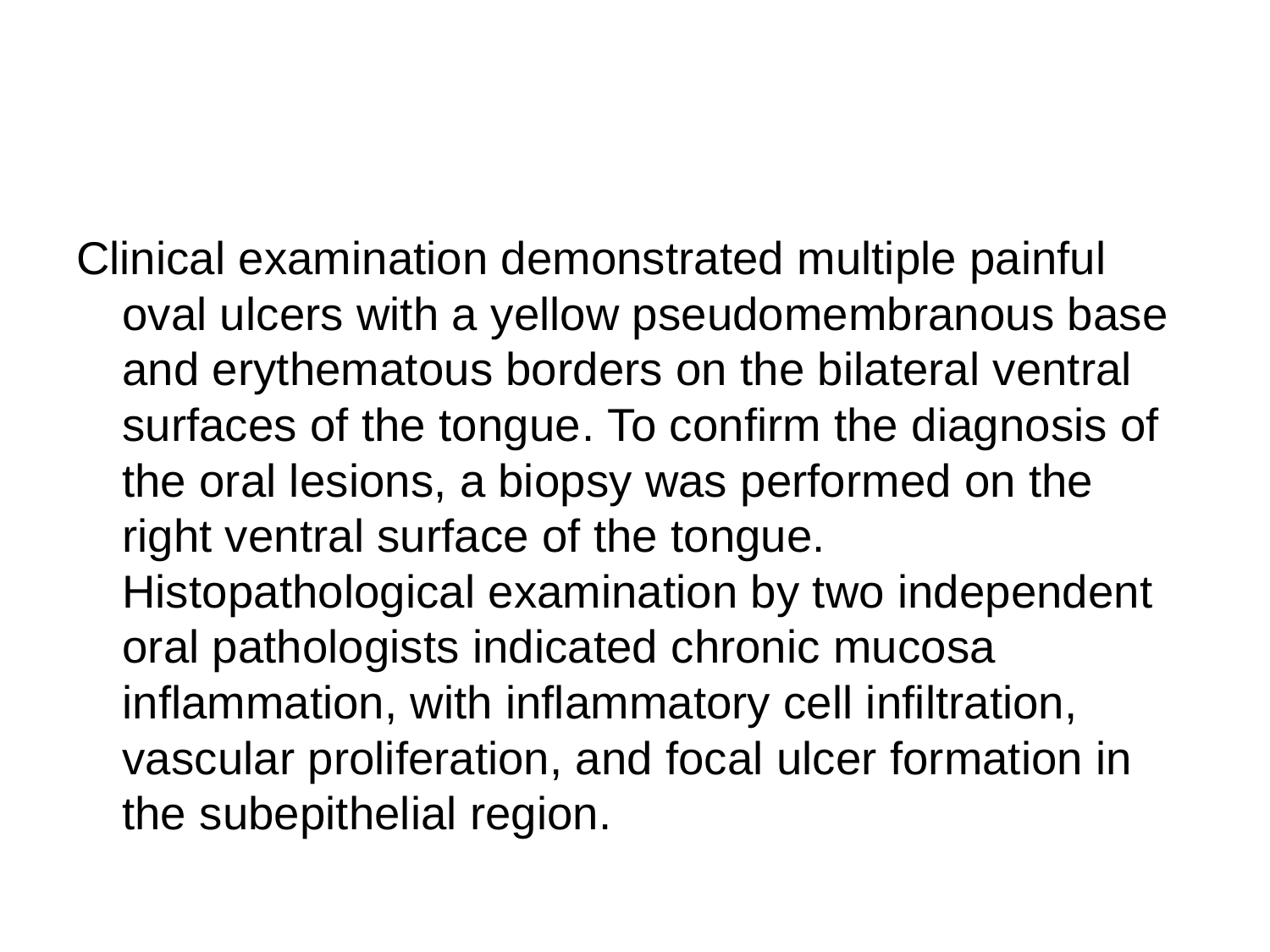

#
Clinical examination demonstrated multiple painful oval ulcers with a yellow pseudomembranous base and erythematous borders on the bilateral ventral surfaces of the tongue. To confirm the diagnosis of the oral lesions, a biopsy was performed on the right ventral surface of the tongue. Histopathological examination by two independent oral pathologists indicated chronic mucosa inflammation, with inflammatory cell infiltration, vascular proliferation, and focal ulcer formation in the subepithelial region.